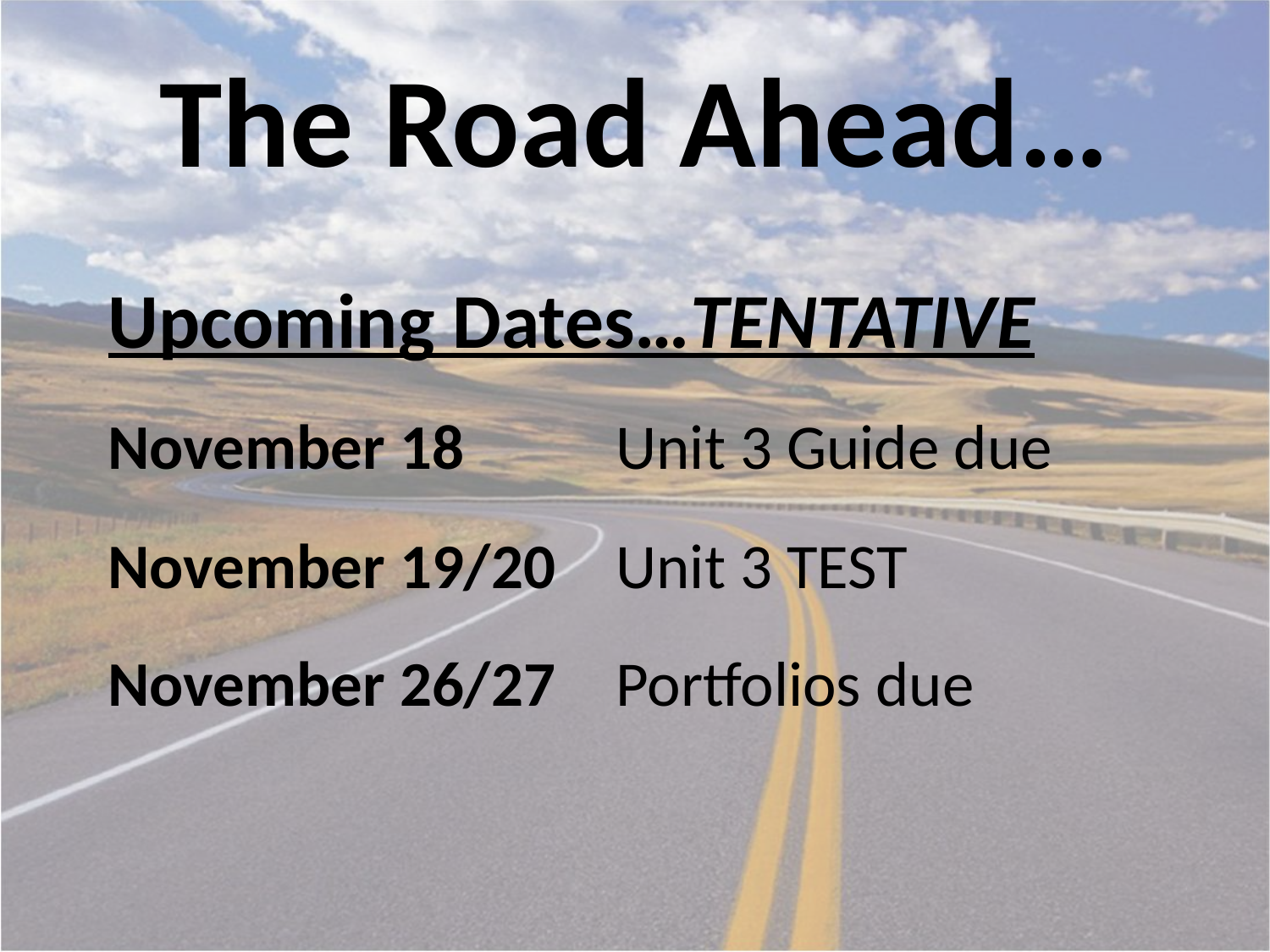

# The Road Ahead…
Upcoming Dates…TENTATIVE
November 18  	Unit 3 Guide due
November 19/20  	Unit 3 TEST
November 26/27  	Portfolios due